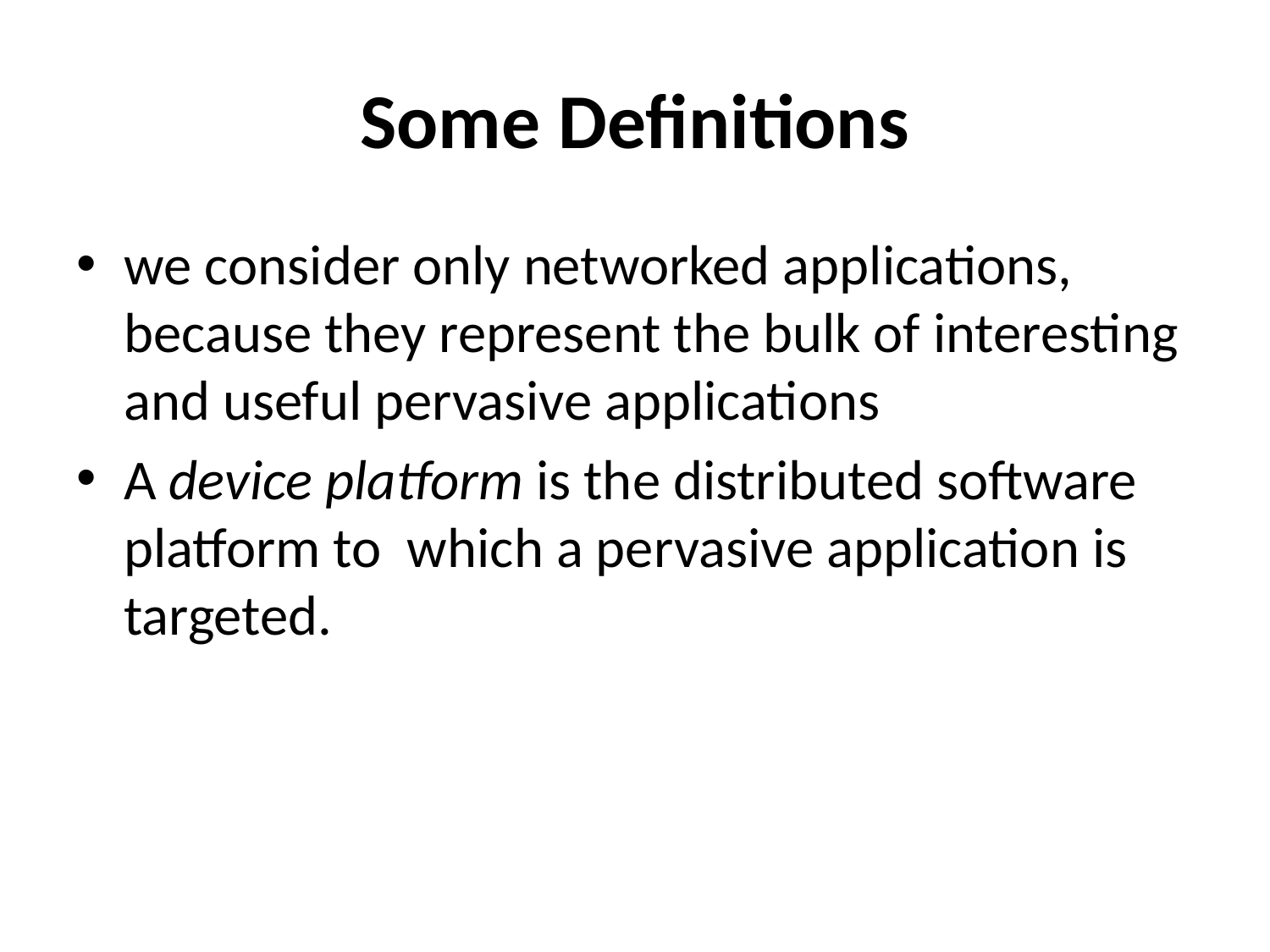

# Some Definitions
we consider only networked applications, because they represent the bulk of interesting and useful pervasive applications
A device platform is the distributed software platform to  which a pervasive application is targeted.